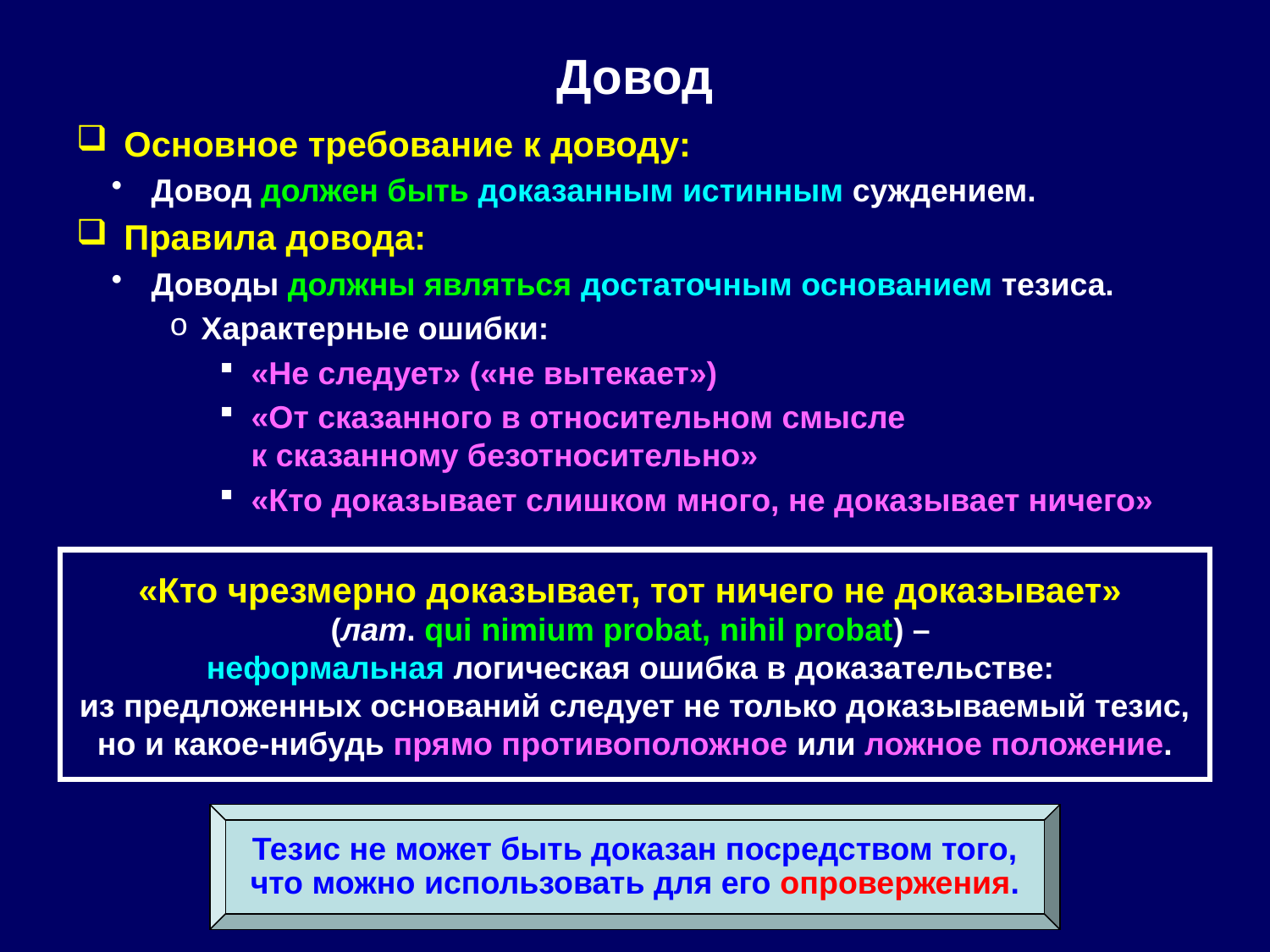

# Довод
Основное требование к доводу:
Довод должен быть доказанным истинным суждением.
Правила довода:
Доводы должны являться достаточным основанием тезиса.
Характерные ошибки:
«Не следует» («не вытекает»)
«От сказанного в относительном смысле
к сказанному безотносительно»
«Кто доказывает слишком много, не доказывает ничего»
«Кто чрезмерно доказывает, тот ничего не доказывает»
(лат. qui nimium probat, nihil probat) –
неформальная логическая ошибка в доказательстве:
из предложенных оснований следует не только доказываемый тезис, но и какое-нибудь прямо противоположное или ложное положение.
Тезис не может быть доказан посредством того, что можно использовать для его опровержения.